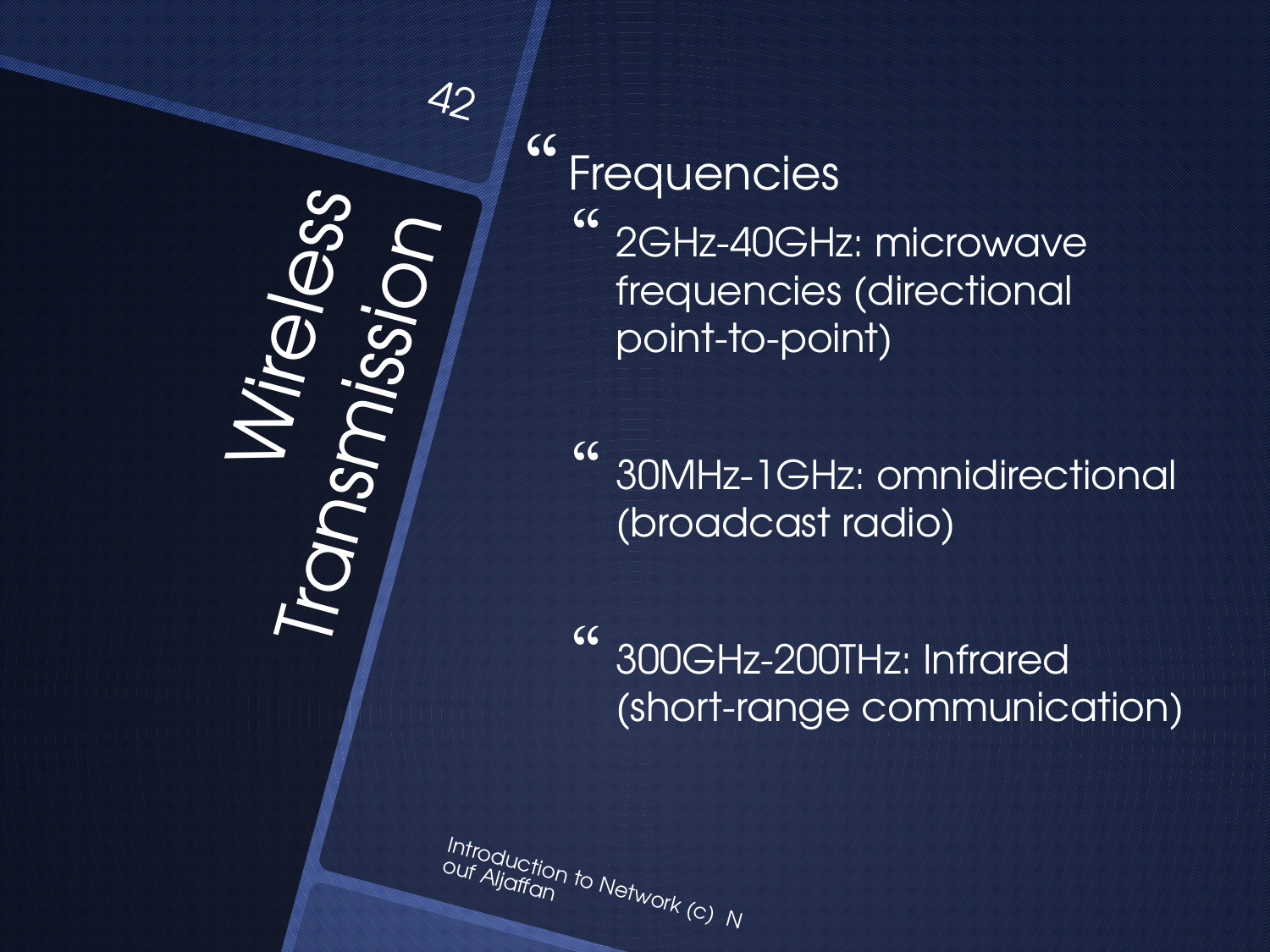

42
Frequencies
2GHz-40GHz: microwave frequencies (directional point-to-point)

30MHz-1GHz: omnidirectional (broadcast radio)

300GHz-200THz: Infrared (short-range communication)
# Wireless Transmission
Introduction to Network (c)  Nouf Aljaffan